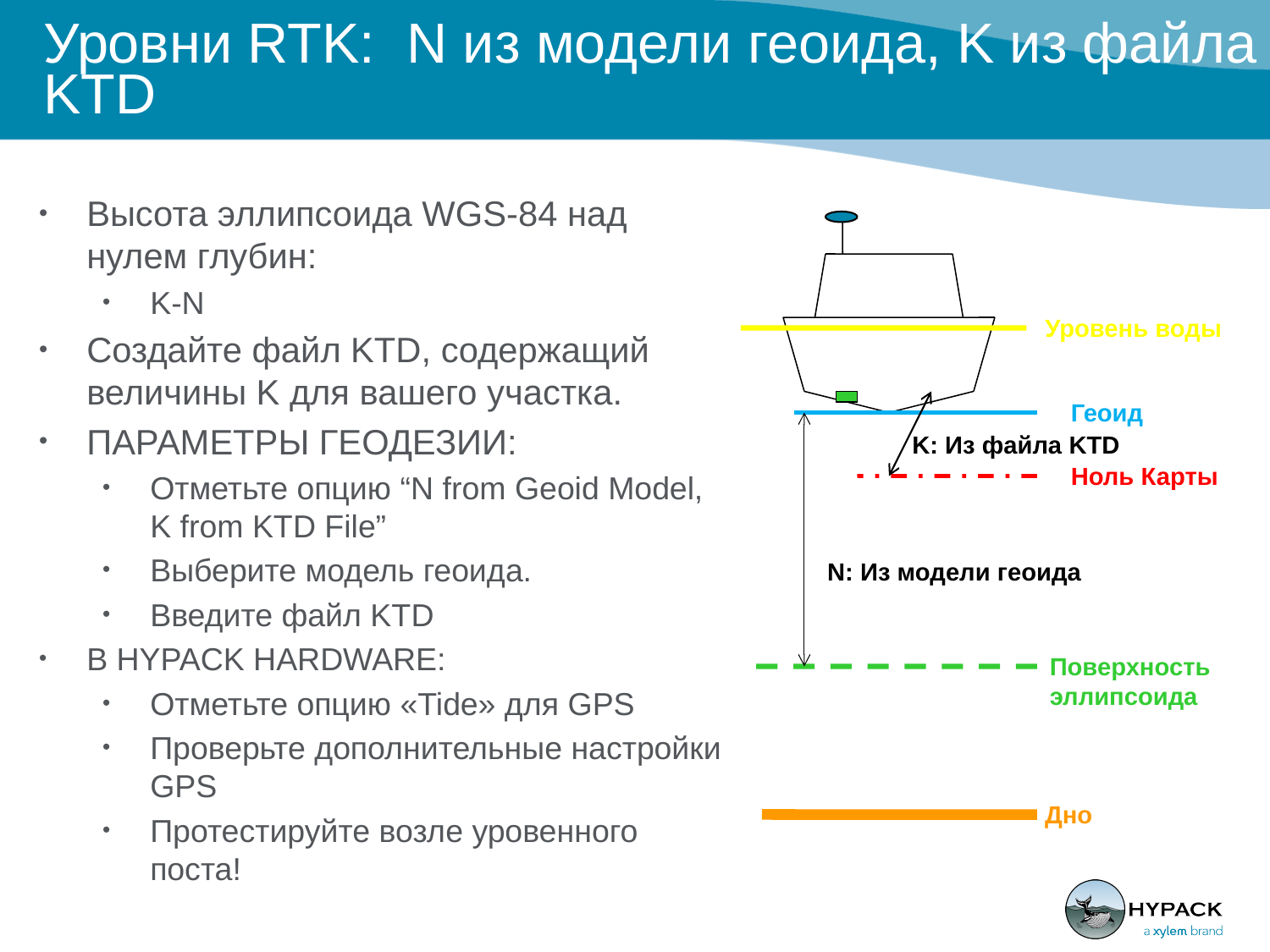

# Уровни RTK:  N из модели геоида, K из файла KTD

Высота эллипсоида WGS-84 над нулем глубин:
K-N
Создайте файл KTD, содержащий величины K для вашего участка.
ПАРАМЕТРЫ ГЕОДЕЗИИ:
Отметьте опцию “N from Geoid Model, K from KTD File”
Выберите модель геоида.
Введите файл KTD
В HYPACK HARDWARE:
Отметьте опцию «Tide» для GPS
Проверьте дополнительные настройки GPS
Протестируйте возле уровенного поста!

Уровень воды

Геоид
K: Из файла KTD
Ноль Карты

N: Из модели геоида
Поверхность эллипсоида

Дно